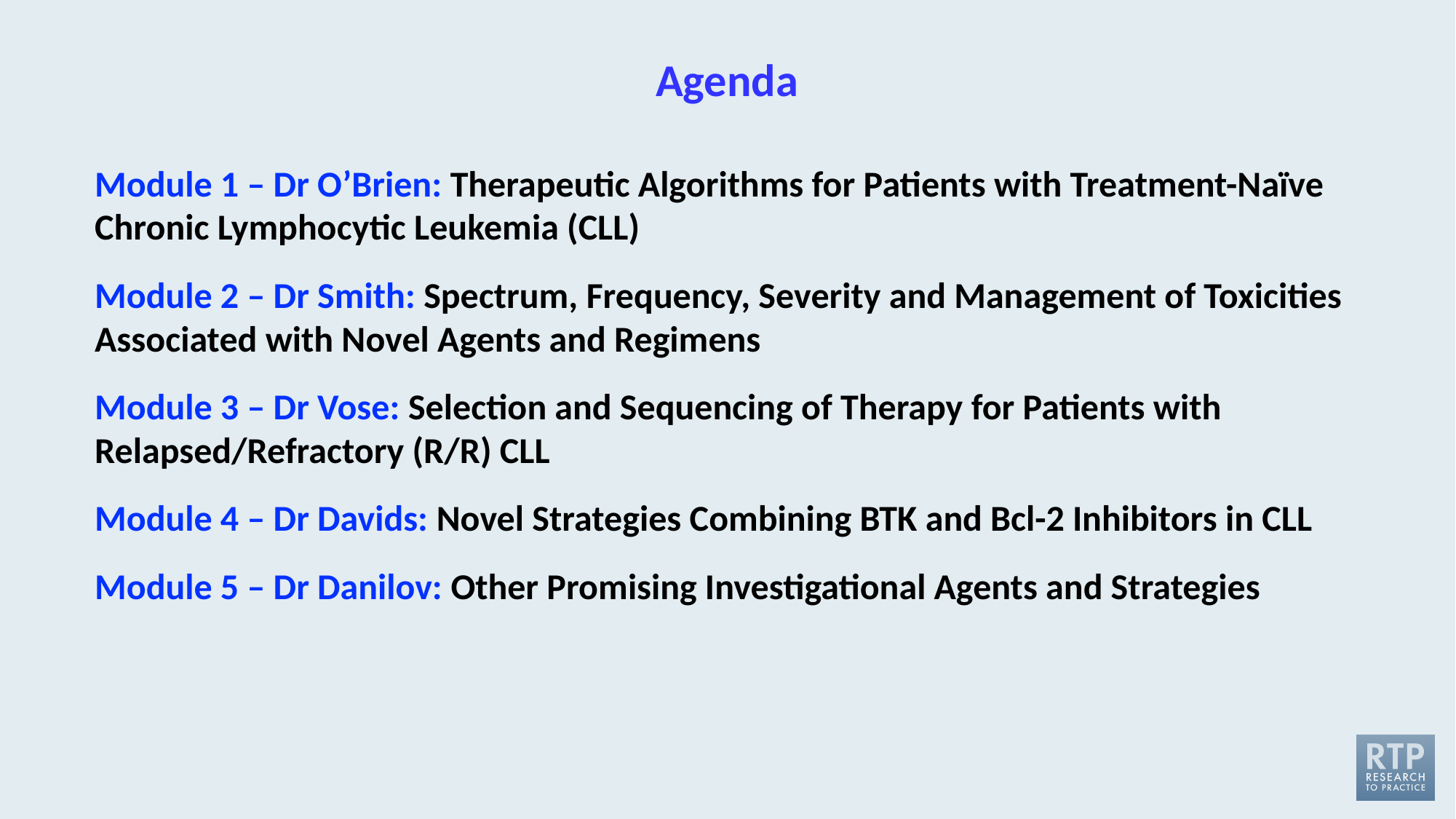

# Agenda
Module 1 – Dr O’Brien: Therapeutic Algorithms for Patients with Treatment-Naïve Chronic Lymphocytic Leukemia (CLL)
Module 2 – Dr Smith: Spectrum, Frequency, Severity and Management of Toxicities Associated with Novel Agents and Regimens
Module 3 – Dr Vose: Selection and Sequencing of Therapy for Patients with Relapsed/Refractory (R/R) CLL
Module 4 – Dr Davids: Novel Strategies Combining BTK and Bcl-2 Inhibitors in CLL
Module 5 – Dr Danilov: Other Promising Investigational Agents and Strategies